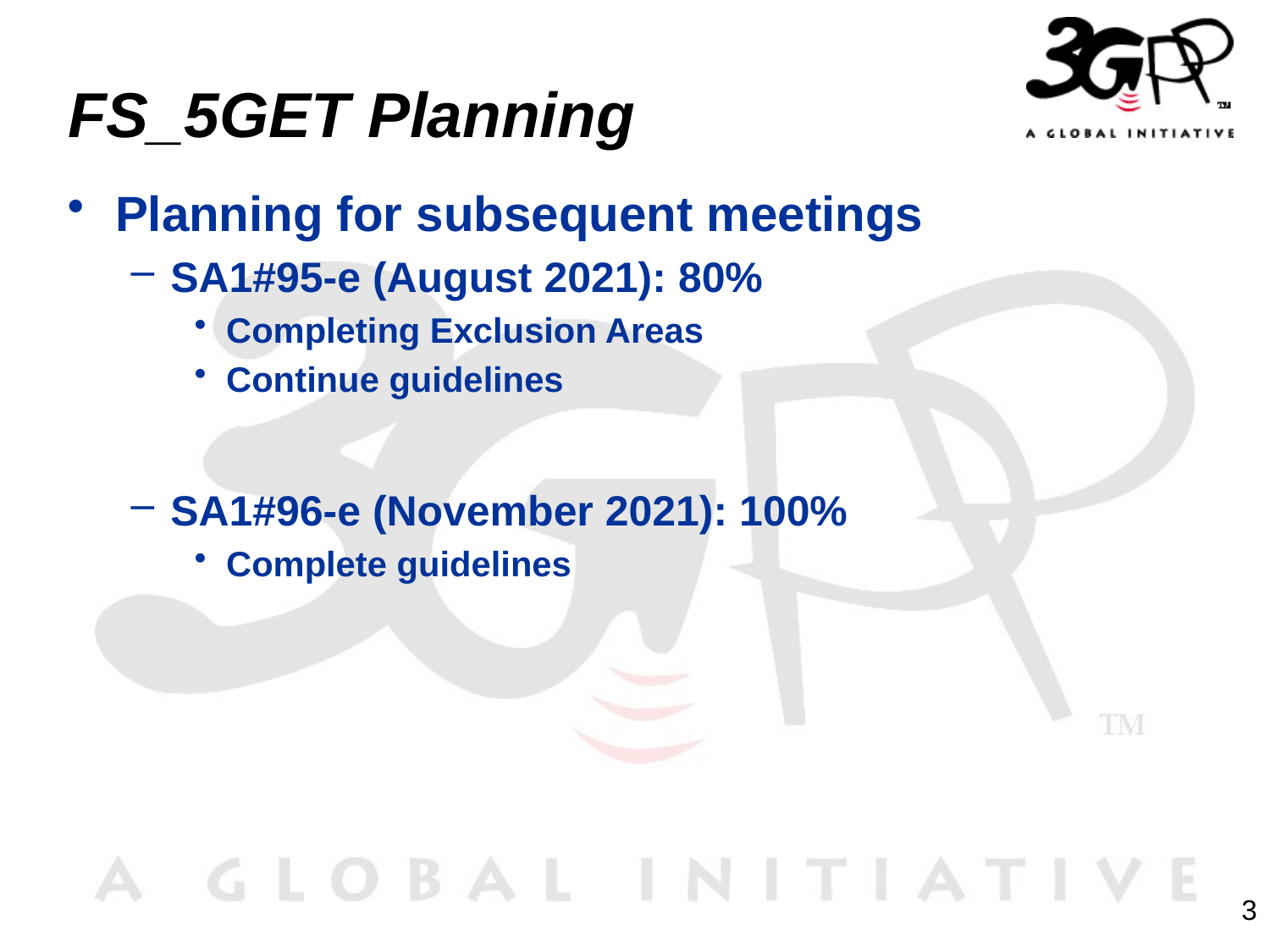

# FS_5GET Planning
Planning for subsequent meetings
SA1#95-e (August 2021): 80%
Completing Exclusion Areas
Continue guidelines

SA1#96-e (November 2021): 100%
Complete guidelines
3